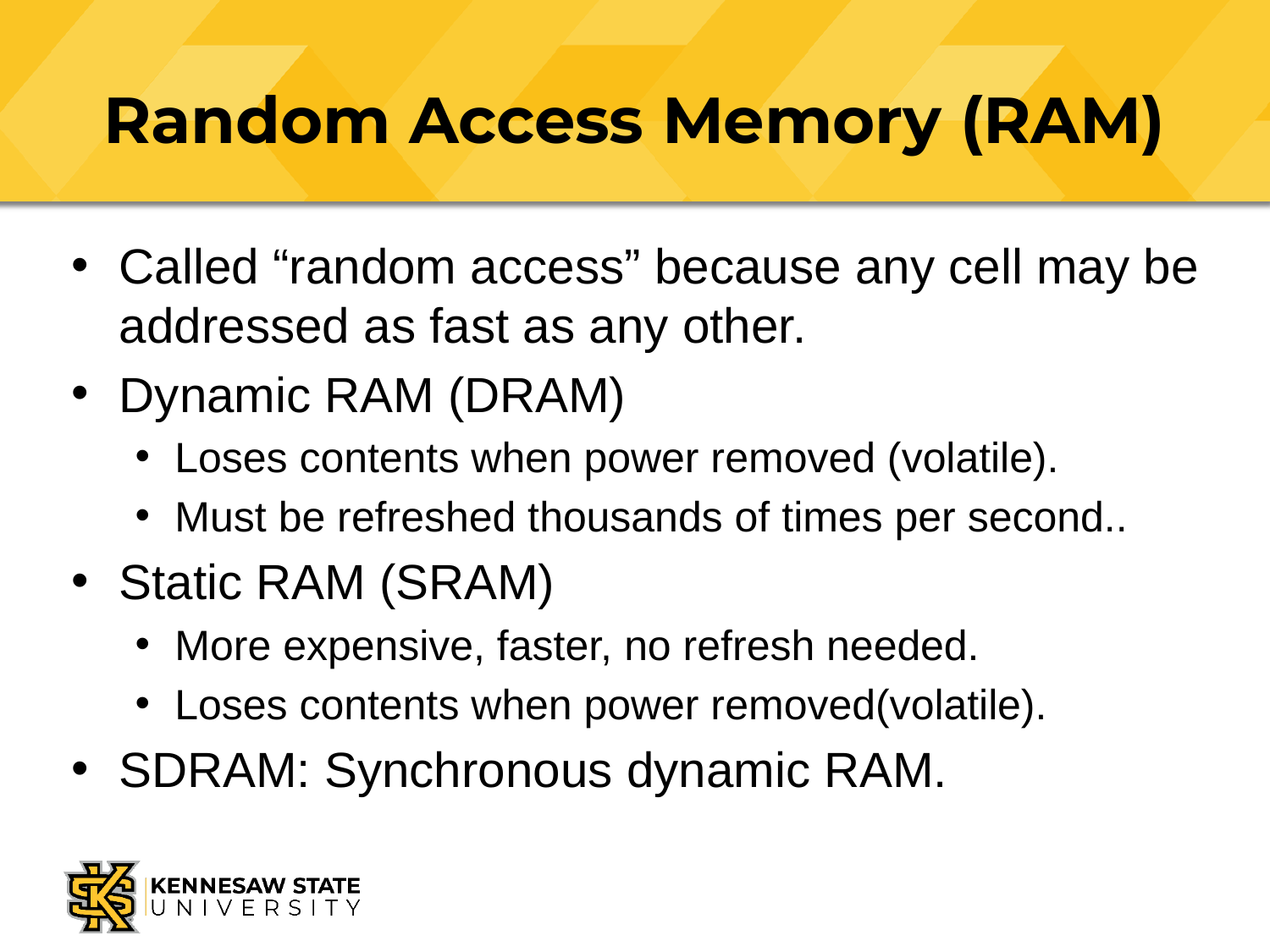

# Random Access Memory (RAM)
Called “random access” because any cell may be addressed as fast as any other.
Dynamic RAM (DRAM)
Loses contents when power removed (volatile).
Must be refreshed thousands of times per second..
Static RAM (SRAM)
More expensive, faster, no refresh needed.
Loses contents when power removed(volatile).
SDRAM: Synchronous dynamic RAM.